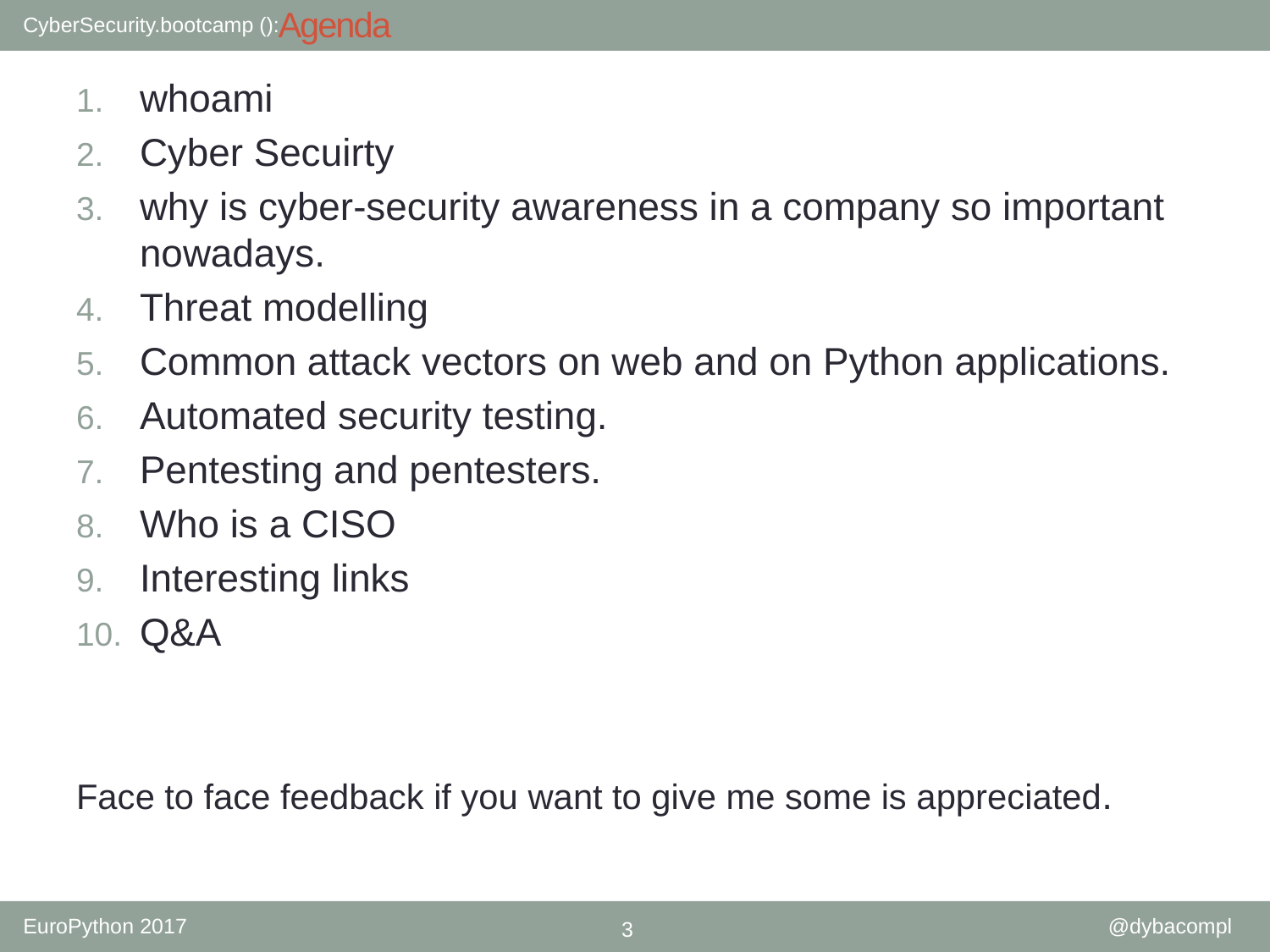

# Agenda
whoami
Cyber Secuirty
why is cyber-security awareness in a company so important nowadays.
Threat modelling
Common attack vectors on web and on Python applications.
Automated security testing.
Pentesting and pentesters.
Who is a CISO
Interesting links
Q&A

Face to face feedback if you want to give me some is appreciated.